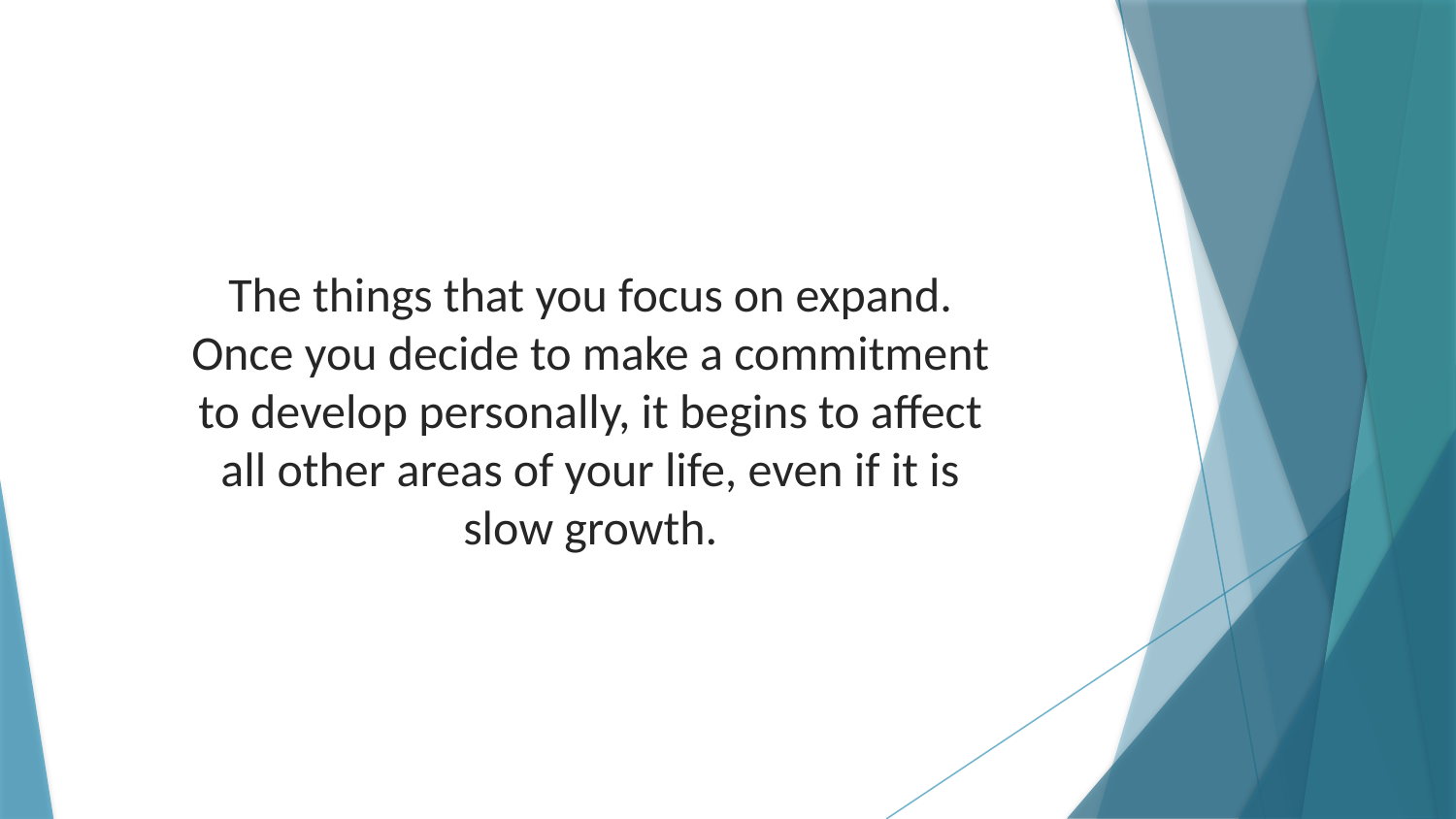

The things that you focus on expand. Once you decide to make a commitment to develop personally, it begins to affect all other areas of your life, even if it is slow growth.